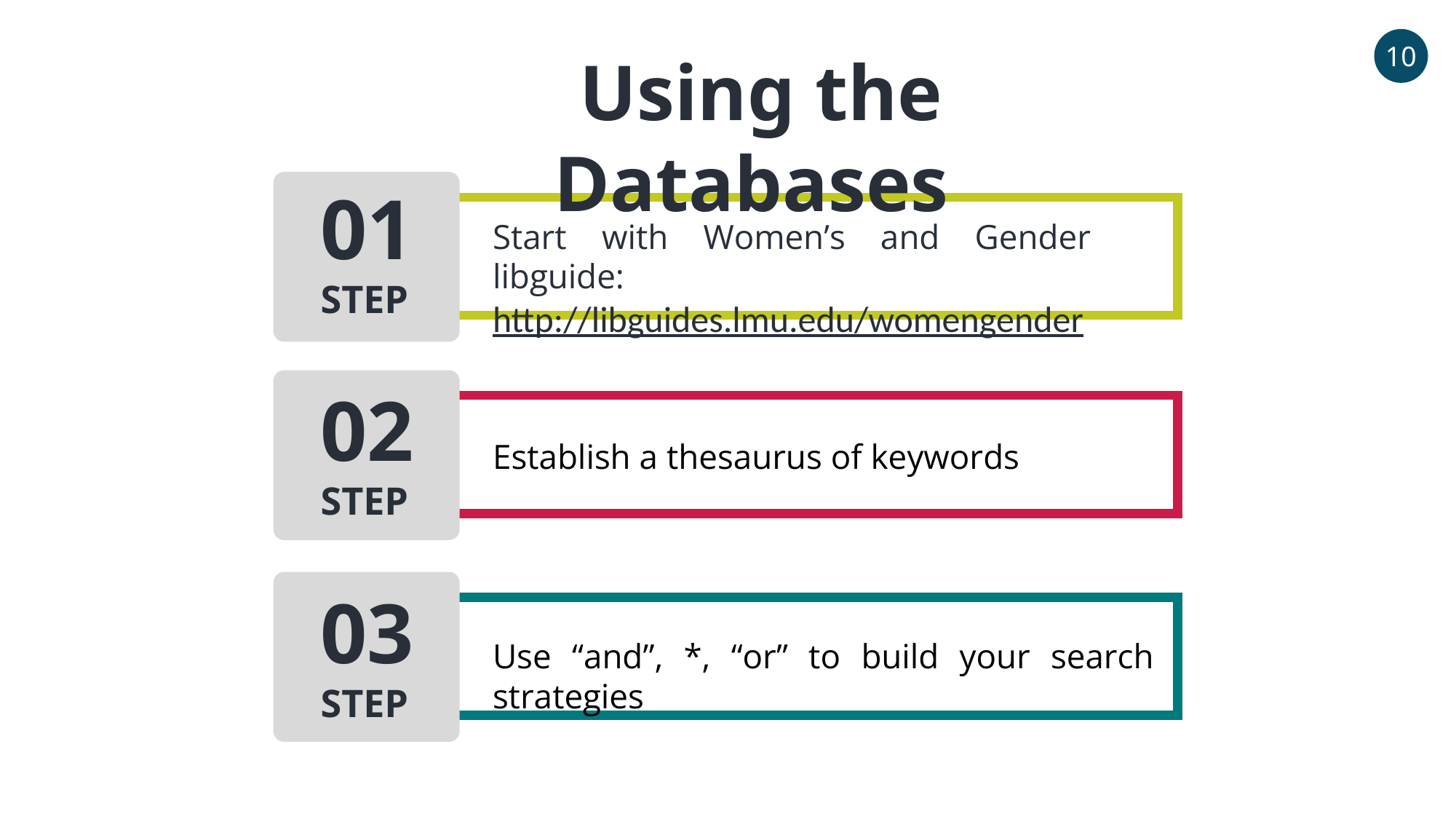

10
 Using the Databases

01

Start with Women’s and Gender libguide: http://libguides.lmu.edu/womengender
STEP

02

Establish a thesaurus of keywords
STEP

03

Use “and”, *, “or” to build your search strategies
STEP